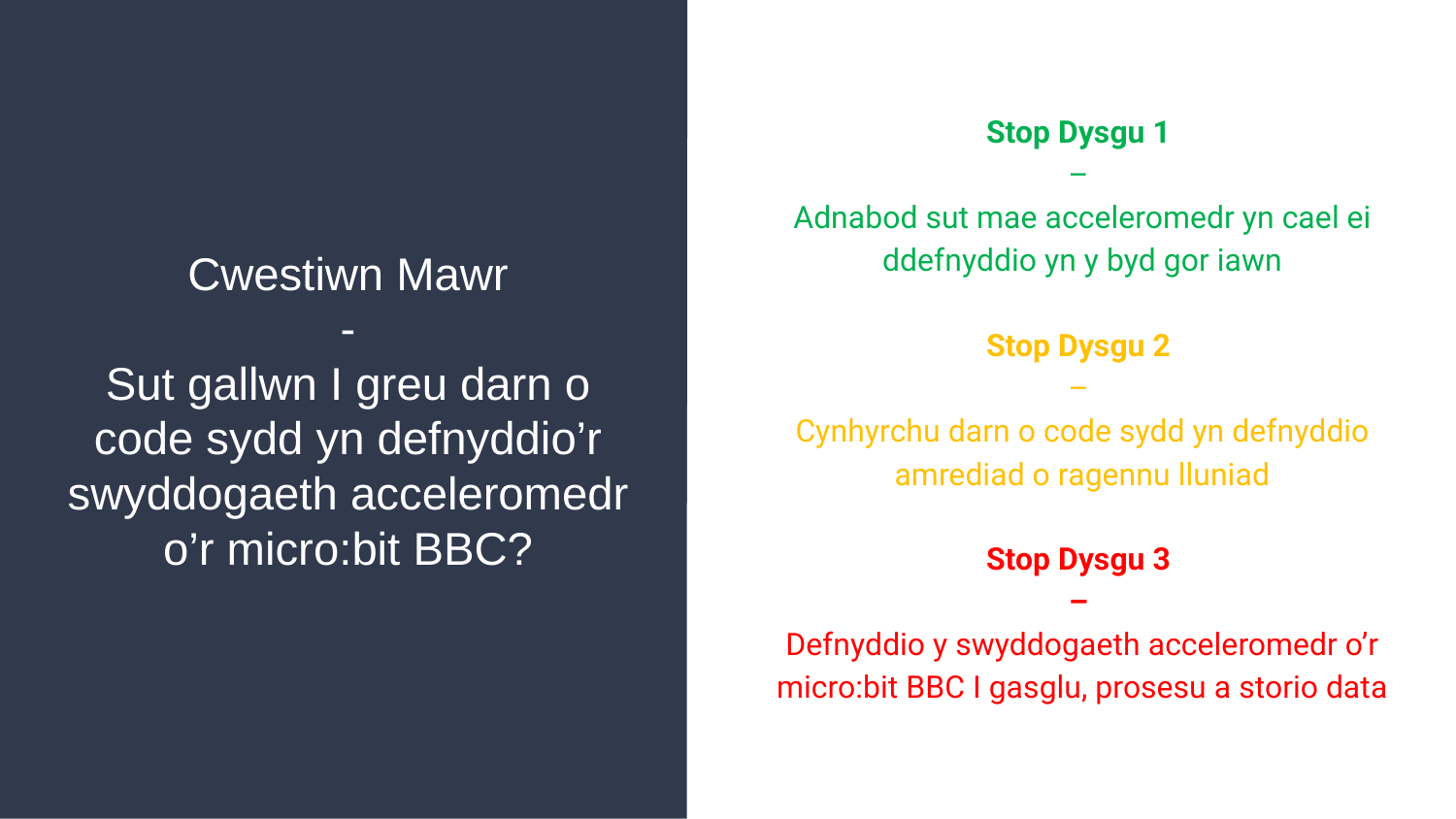

Stop Dysgu 1
–
Adnabod sut mae acceleromedr yn cael ei ddefnyddio yn y byd gor iawn

Stop Dysgu 2
–
Cynhyrchu darn o code sydd yn defnyddio amrediad o ragennu lluniad

Stop Dysgu 3
–
Defnyddio y swyddogaeth acceleromedr o’r micro:bit BBC I gasglu, prosesu a storio data
# Cwestiwn Mawr - Sut gallwn I greu darn o code sydd yn defnyddio’r swyddogaeth acceleromedr o’r micro:bit BBC?